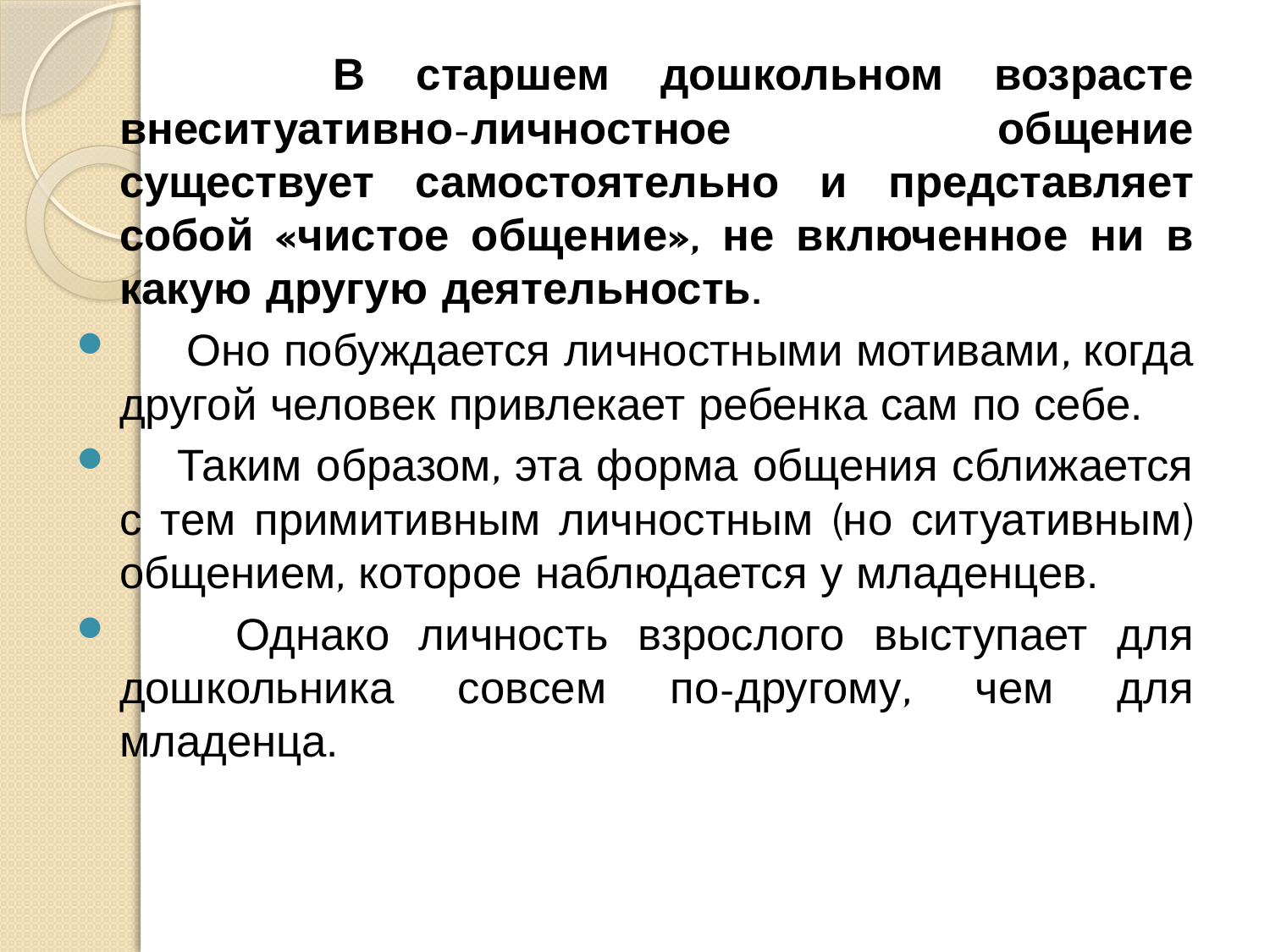

В старшем дошкольном возрасте внеситуативно-личностное общение существует самостоятельно и представляет собой «чистое общение», не включенное ни в какую другую деятельность.
     Оно побуждается личностными мотивами, когда другой человек привлекает ребенка сам по себе.
    Таким образом, эта форма общения сближается с тем примитивным личностным (но ситуативным) общением, которое наблюдается у младенцев.
    Однако личность взрослого выступает для дошкольника совсем по-другому, чем для младенца.